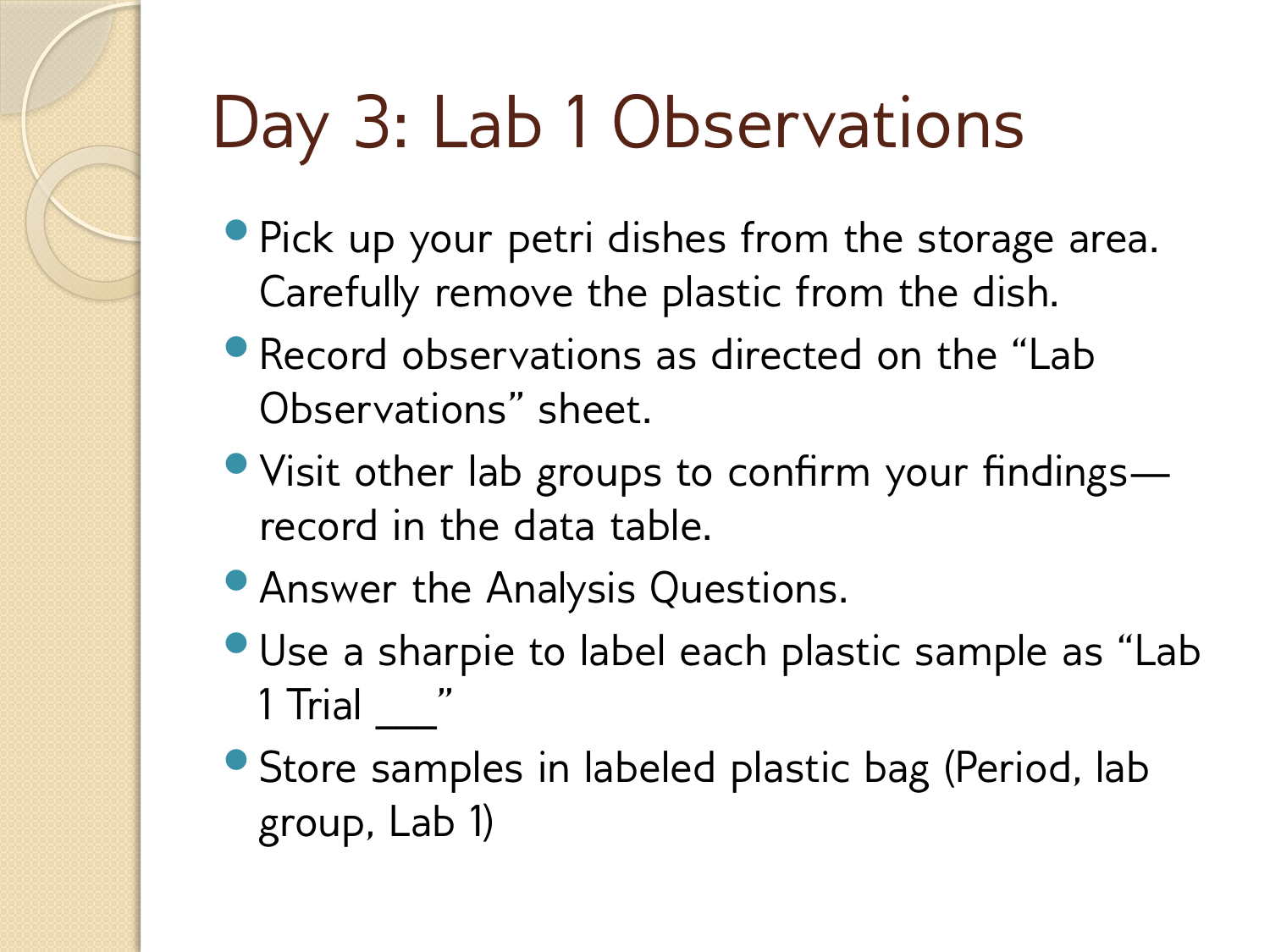

# Day 3: Lab 1 Observations
Pick up your petri dishes from the storage area. Carefully remove the plastic from the dish.
Record observations as directed on the “Lab Observations” sheet.
Visit other lab groups to confirm your findings—record in the data table.
Answer the Analysis Questions.
Use a sharpie to label each plastic sample as “Lab 1 Trial ___”
Store samples in labeled plastic bag (Period, lab group, Lab 1)